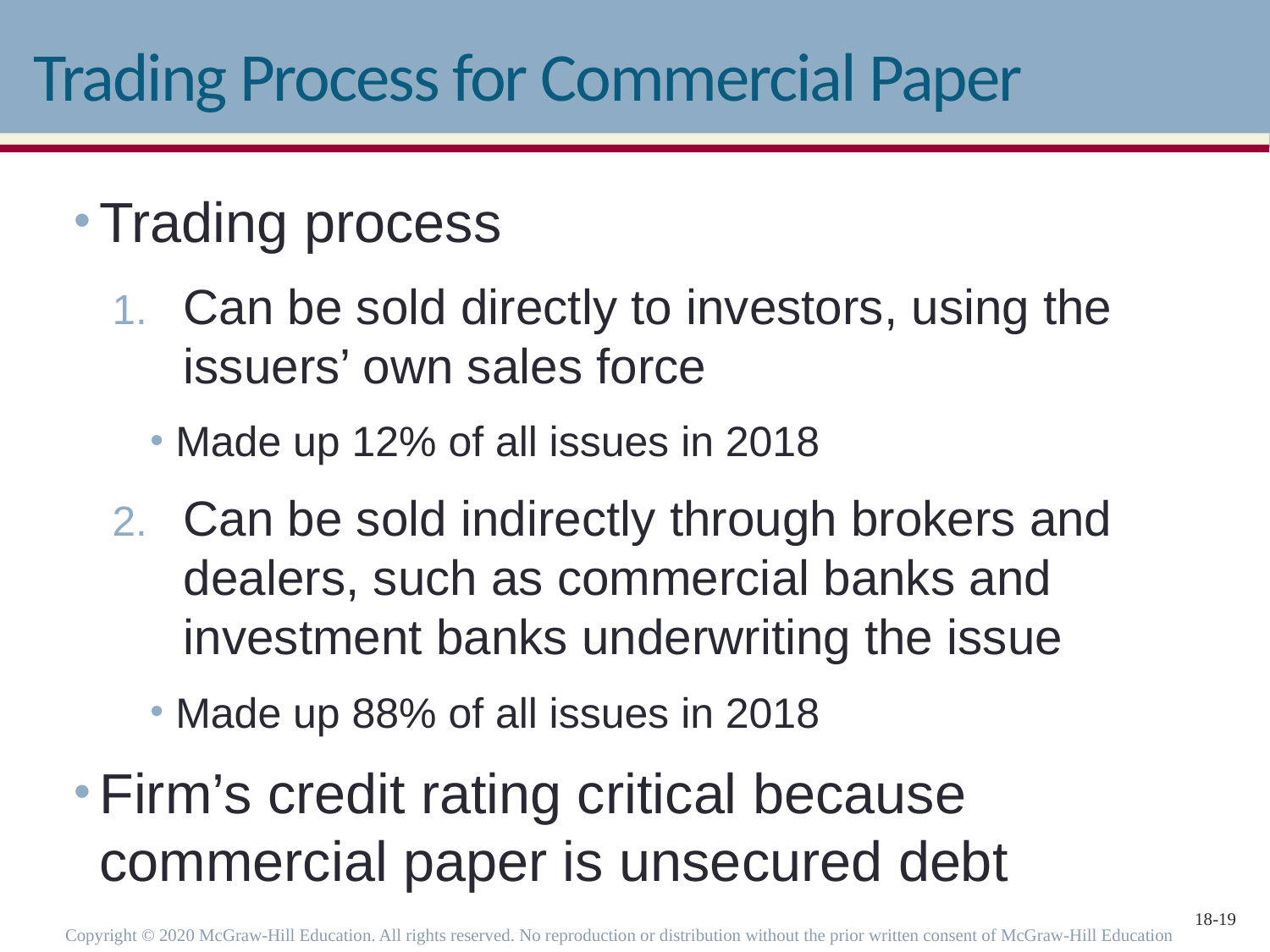

# Trading Process for Commercial Paper
Trading process
Can be sold directly to investors, using the issuers’ own sales force
Made up 12% of all issues in 2018
Can be sold indirectly through brokers and dealers, such as commercial banks and investment banks underwriting the issue
Made up 88% of all issues in 2018
Firm’s credit rating critical because commercial paper is unsecured debt
Copyright © 2020 McGraw-Hill Education. All rights reserved. No reproduction or distribution without the prior written consent of McGraw-Hill Education